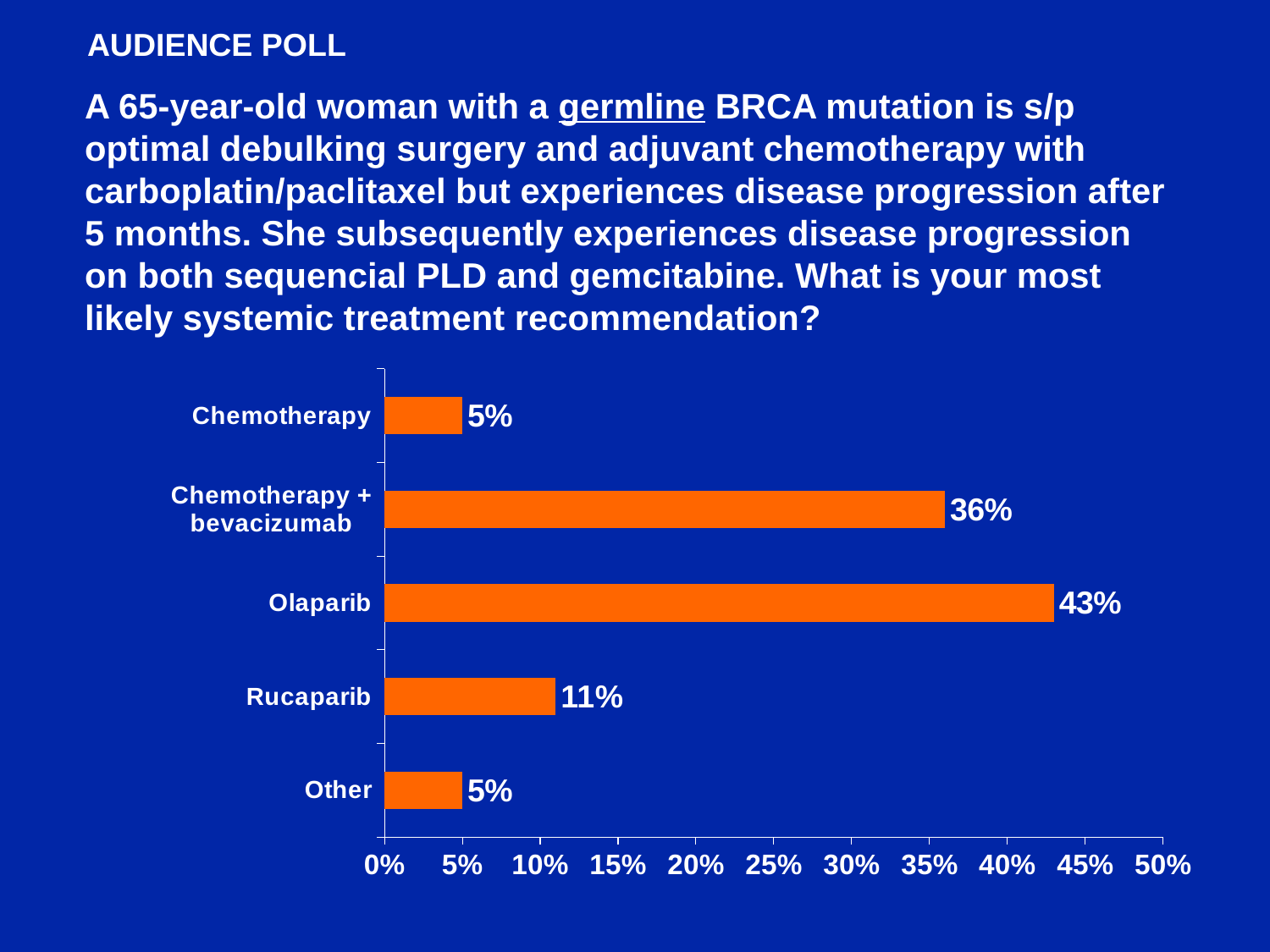

AUDIENCE POLL
A 65-year-old woman with a germline BRCA mutation is s/p optimal debulking surgery and adjuvant chemotherapy with carboplatin/paclitaxel but experiences disease progression after 5 months. She subsequently experiences disease progression on both sequencial PLD and gemcitabine. What is your most likely systemic treatment recommendation?

### Chart

| Category | Series 1 |
|---|---|
| Other | 0.05 |
| Rucaparib | 0.11 |
| Olaparib | 0.43 |
| Chemotherapy + bevacizumab | 0.36 |
| Chemotherapy | 0.05 |